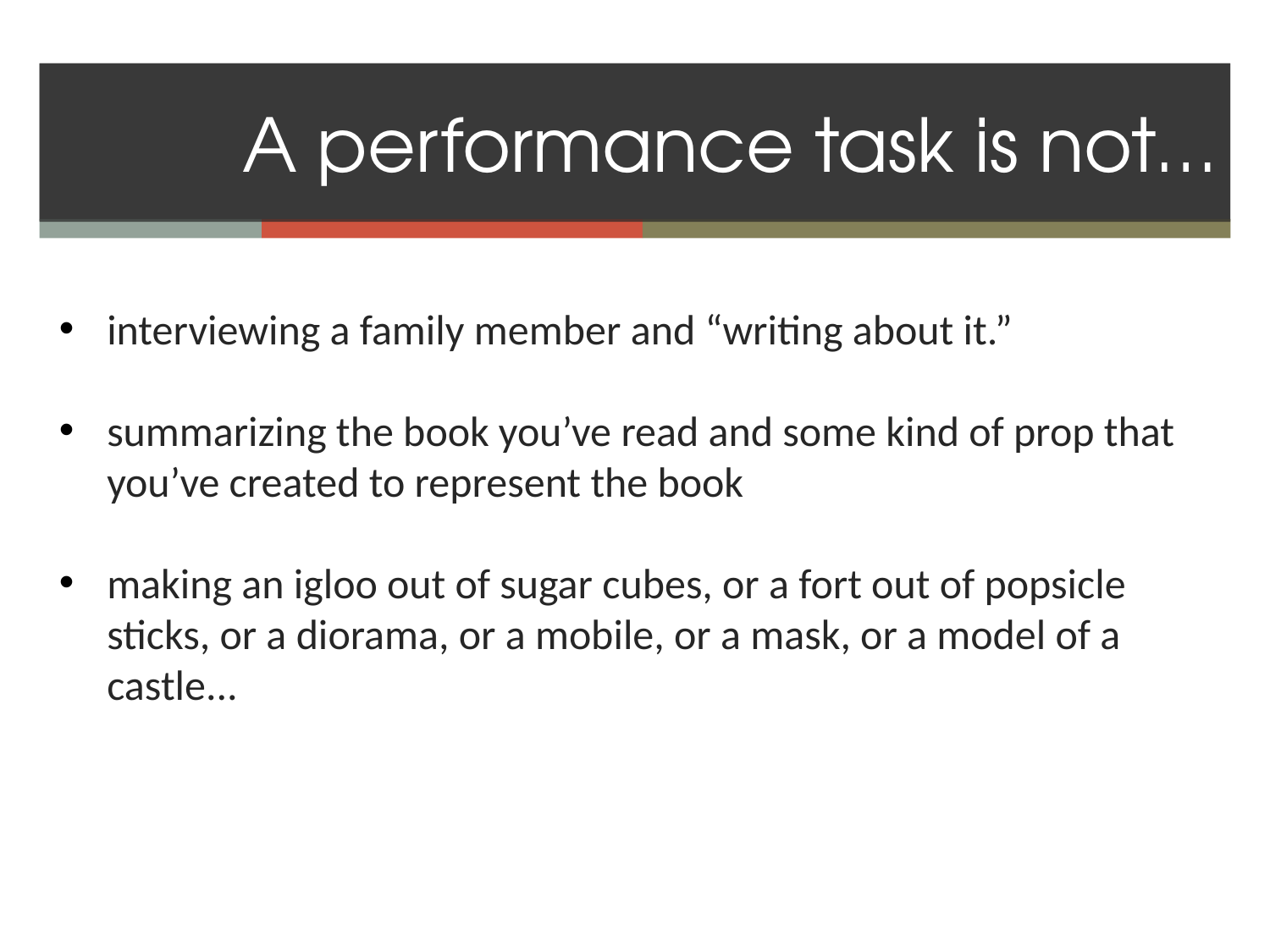

# A performance task is not…
interviewing a family member and “writing about it.”

summarizing the book you’ve read and some kind of prop that you’ve created to represent the book

making an igloo out of sugar cubes, or a fort out of popsicle sticks, or a diorama, or a mobile, or a mask, or a model of a castle...